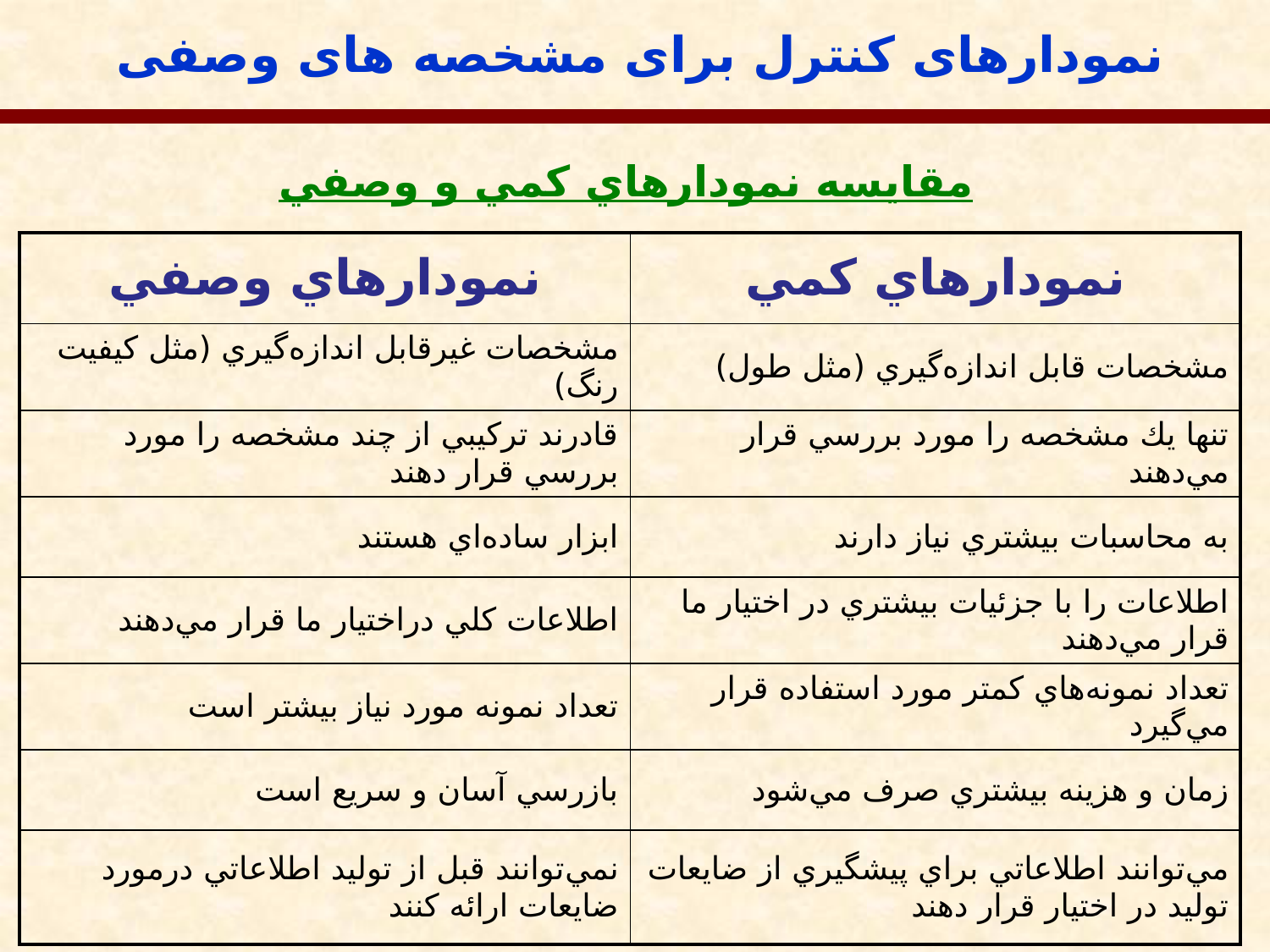

نمودارهای کنترل برای مشخصه های وصفی

مقايسه نمودارهاي كمي و وصفي
| نمودارهاي وصفي | نمودارهاي كمي |
| --- | --- |
| مشخصات غيرقابل اندازه‌گيري (مثل كيفيت رنگ) | مشخصات قابل اندازه‌گيري (مثل طول) |
| قادرند تركيبي از چند مشخصه را مورد بررسي قرار دهند | تنها يك مشخصه را مورد بررسي قرار مي‌دهند |
| ابزار ساده‌اي هستند | به محاسبات بيشتري نياز دارند |
| اطلاعات كلي دراختيار ما قرار مي‌دهند | اطلاعات را با جزئيات بيشتري در اختيار ما قرار مي‌دهند |
| تعداد نمونه مورد نياز بيشتر است | تعداد نمونه‌هاي كمتر مورد استفاده قرار مي‌گيرد |
| بازرسي آسان و سريع است | زمان و هزينه بيشتري صرف مي‌شود |
| نمي‌توانند قبل از توليد اطلاعاتي درمورد ضايعات ارائه كنند | مي‌توانند اطلاعاتي براي پيشگيري از ضايعات توليد در اختيار قرار دهند |